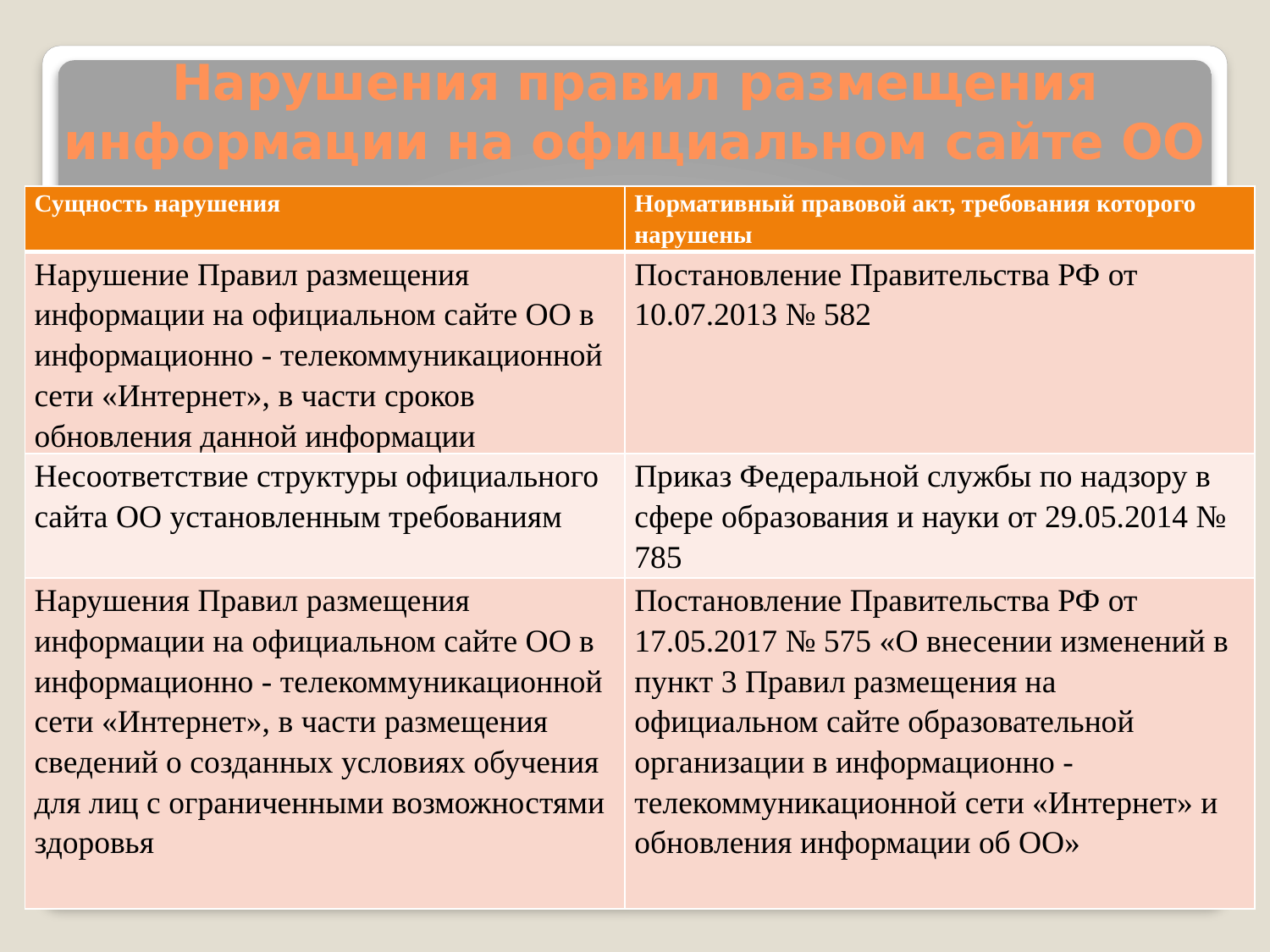

# Нарушения правил размещения информации на официальном сайте ОО
| Сущность нарушения | Нормативный правовой акт, требования которого нарушены |
| --- | --- |
| Нарушение Правил размещения информации на официальном сайте ОО в информационно - телекоммуникационной сети «Интернет», в части сроков обновления данной информации | Постановление Правительства РФ от 10.07.2013 № 582 |
| Несоответствие структуры официального сайта ОО установленным требованиям | Приказ Федеральной службы по надзору в сфере образования и науки от 29.05.2014 № 785 |
| Нарушения Правил размещения информации на официальном сайте ОО в информационно - телекоммуникационной сети «Интернет», в части размещения сведений о созданных условиях обучения для лиц с ограниченными возможностями здоровья | Постановление Правительства РФ от 17.05.2017 № 575 «О внесении изменений в пункт 3 Правил размещения на официальном сайте образовательной организации в информационно - телекоммуникационной сети «Интернет» и обновления информации об ОО» |